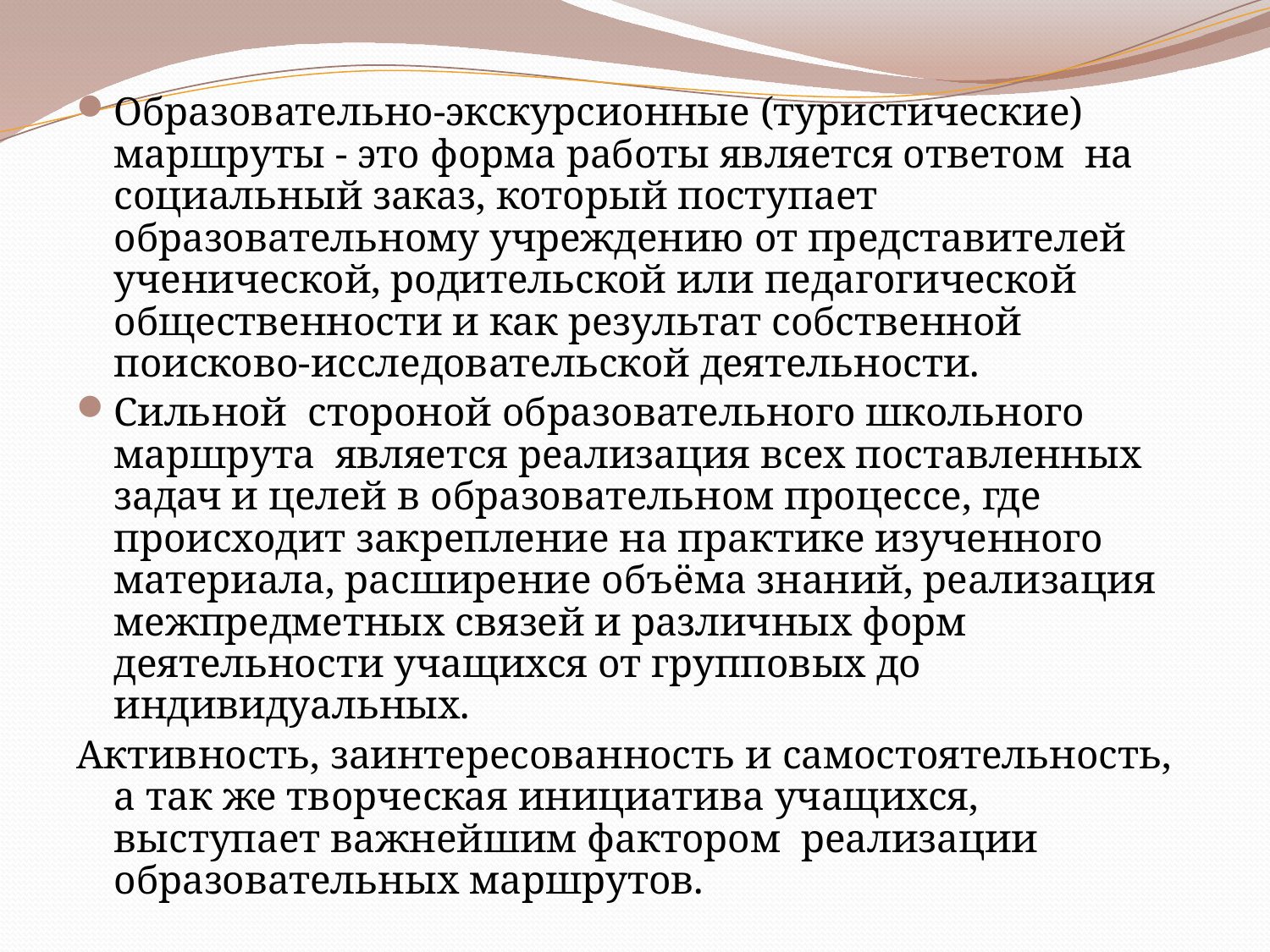

Образовательно-экскурсионные (туристические) маршруты - это форма работы является ответом  на социальный заказ, который поступает образовательному учреждению от представителей ученической, родительской или педагогической общественности и как результат собственной поисково-исследовательской деятельности.
Сильной  стороной образовательного школьного маршрута  является реализация всех поставленных задач и целей в образовательном процессе, где происходит закрепление на практике изученного материала, расширение объёма знаний, реализация межпредметных связей и различных форм деятельности учащихся от групповых до  индивидуальных.
Активность, заинтересованность и самостоятельность, а так же творческая инициатива учащихся, выступает важнейшим фактором  реализации образовательных маршрутов.